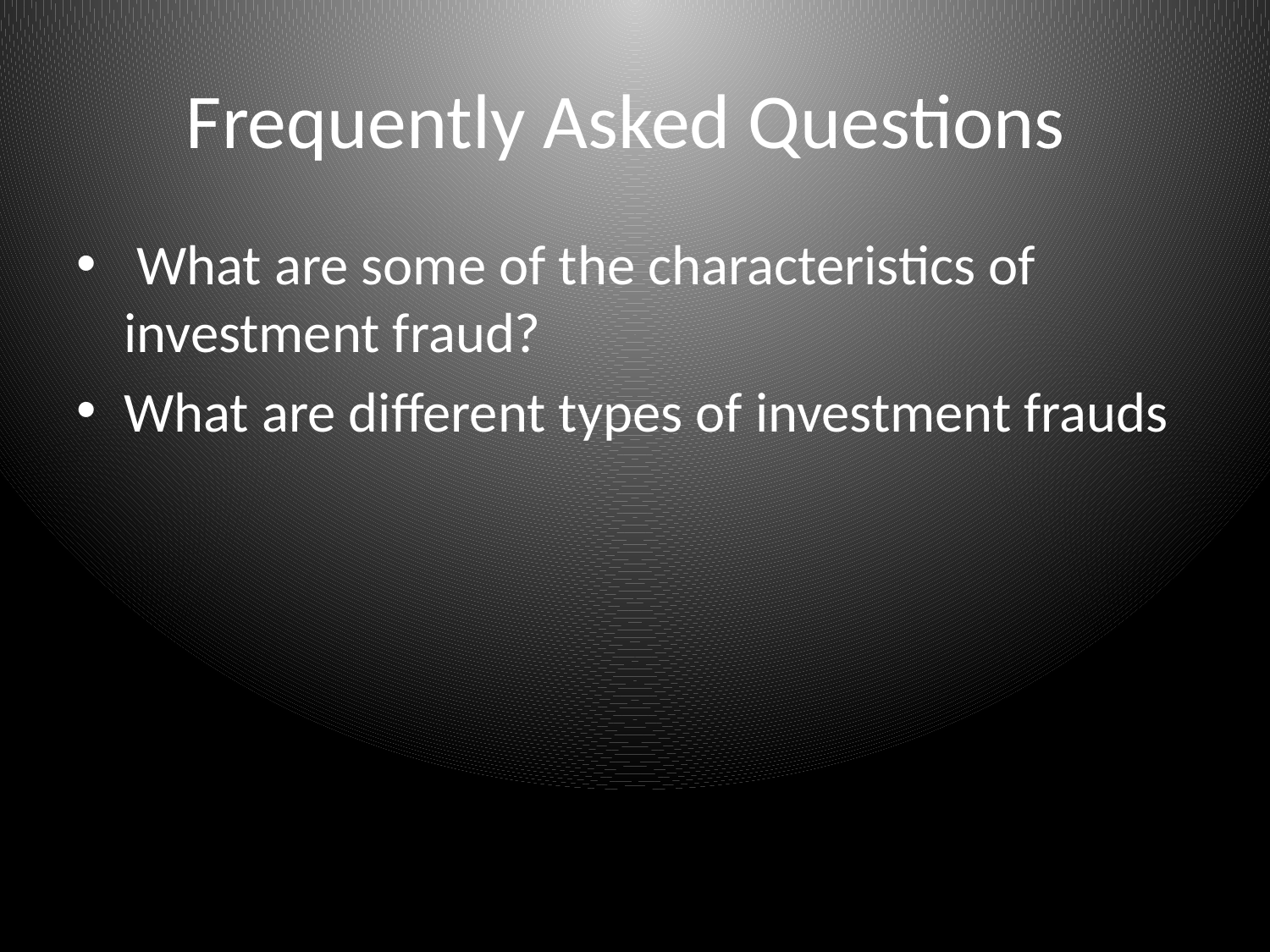

# Frequently Asked Questions
 What are some of the characteristics of investment fraud?
What are different types of investment frauds